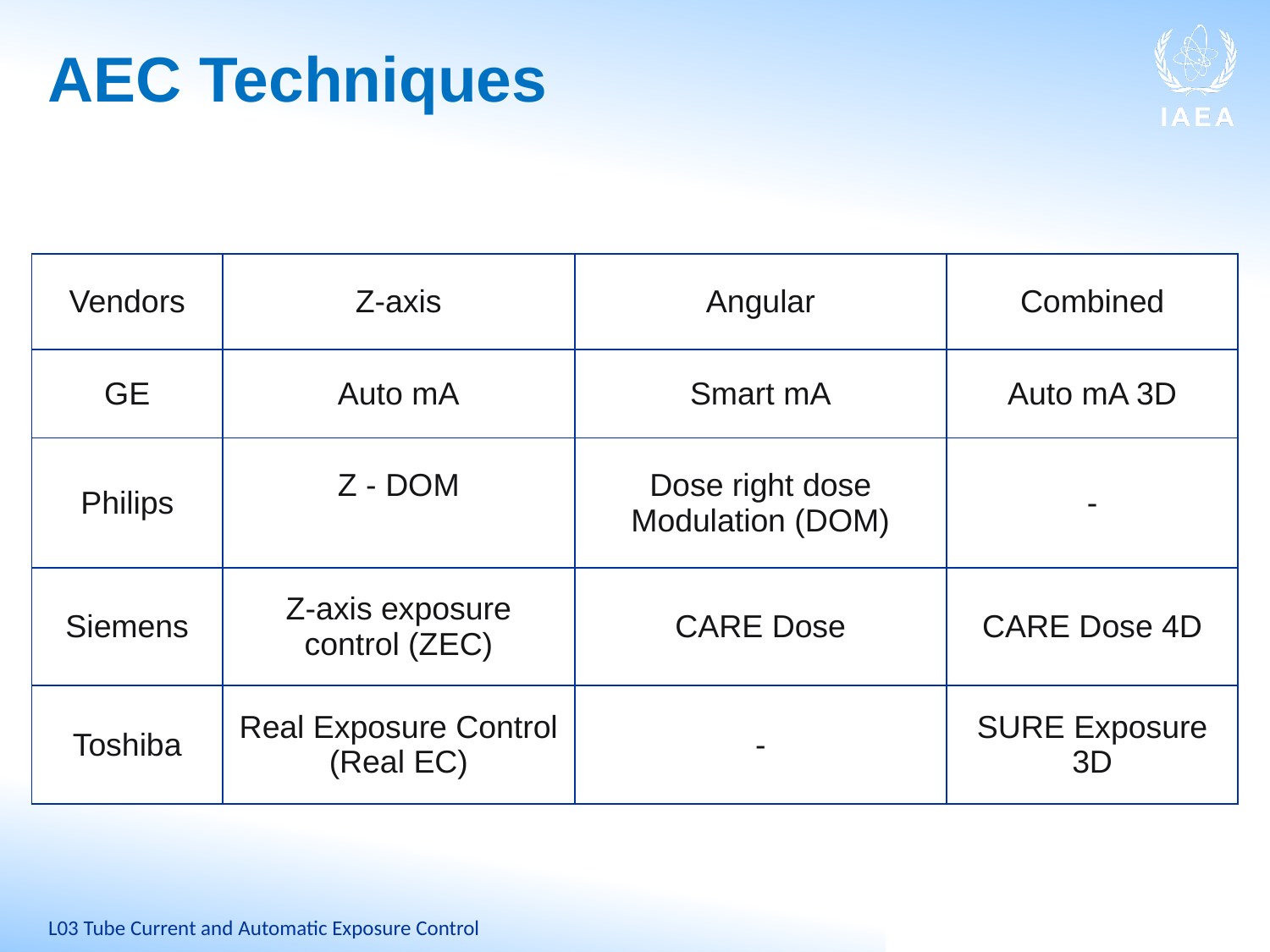

# AEC Techniques
| Vendors | Z-axis | Angular | Combined |
| --- | --- | --- | --- |
| GE | Auto mA | Smart mA | Auto mA 3D |
| Philips | Z - DOM | Dose right dose Modulation (DOM) | - |
| Siemens | Z-axis exposure control (ZEC) | CARE Dose | CARE Dose 4D |
| Toshiba | Real Exposure Control (Real EC) | - | SURE Exposure 3D |